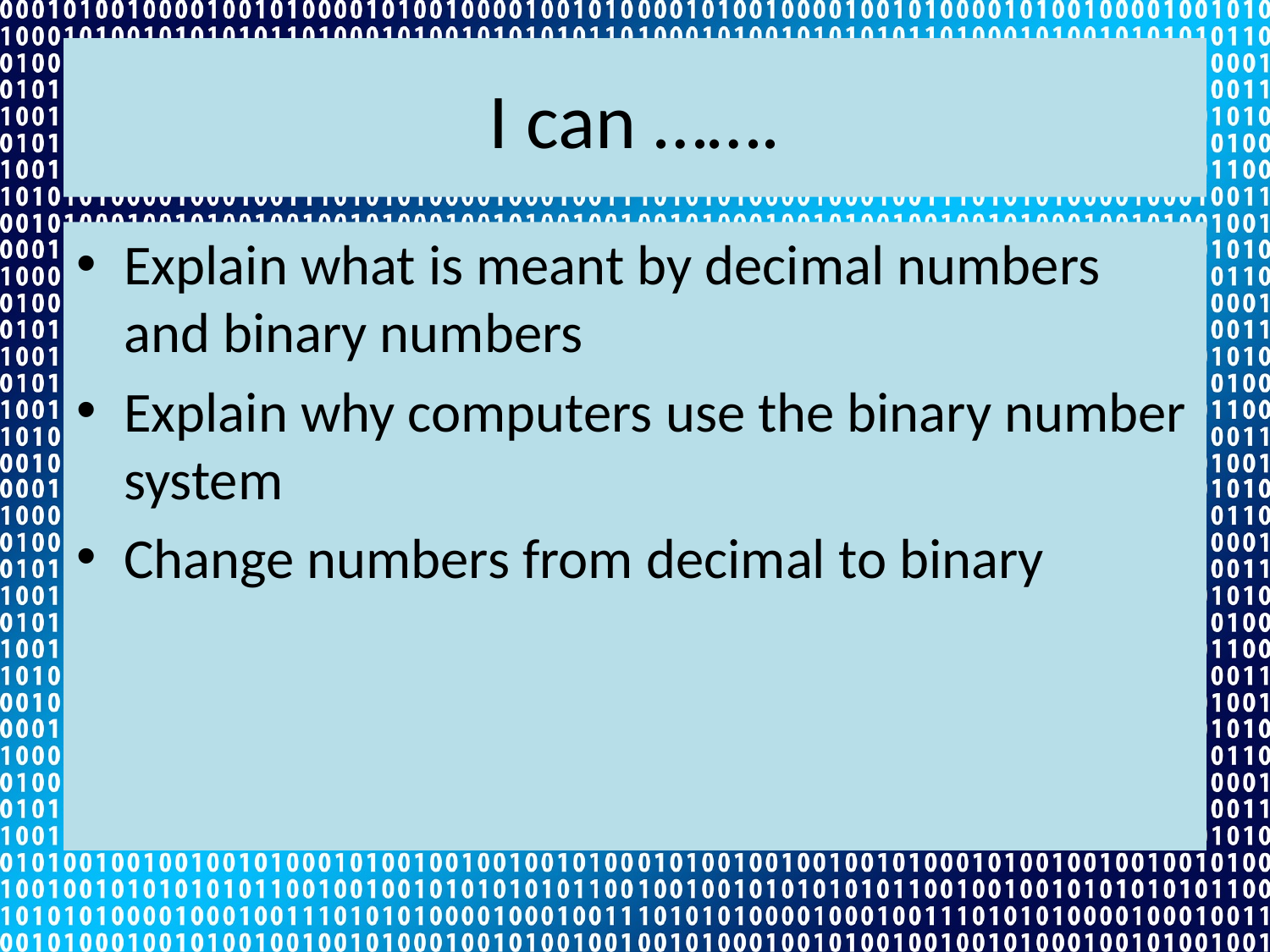

# I can …….
Explain what is meant by decimal numbers and binary numbers
Explain why computers use the binary number system
Change numbers from decimal to binary